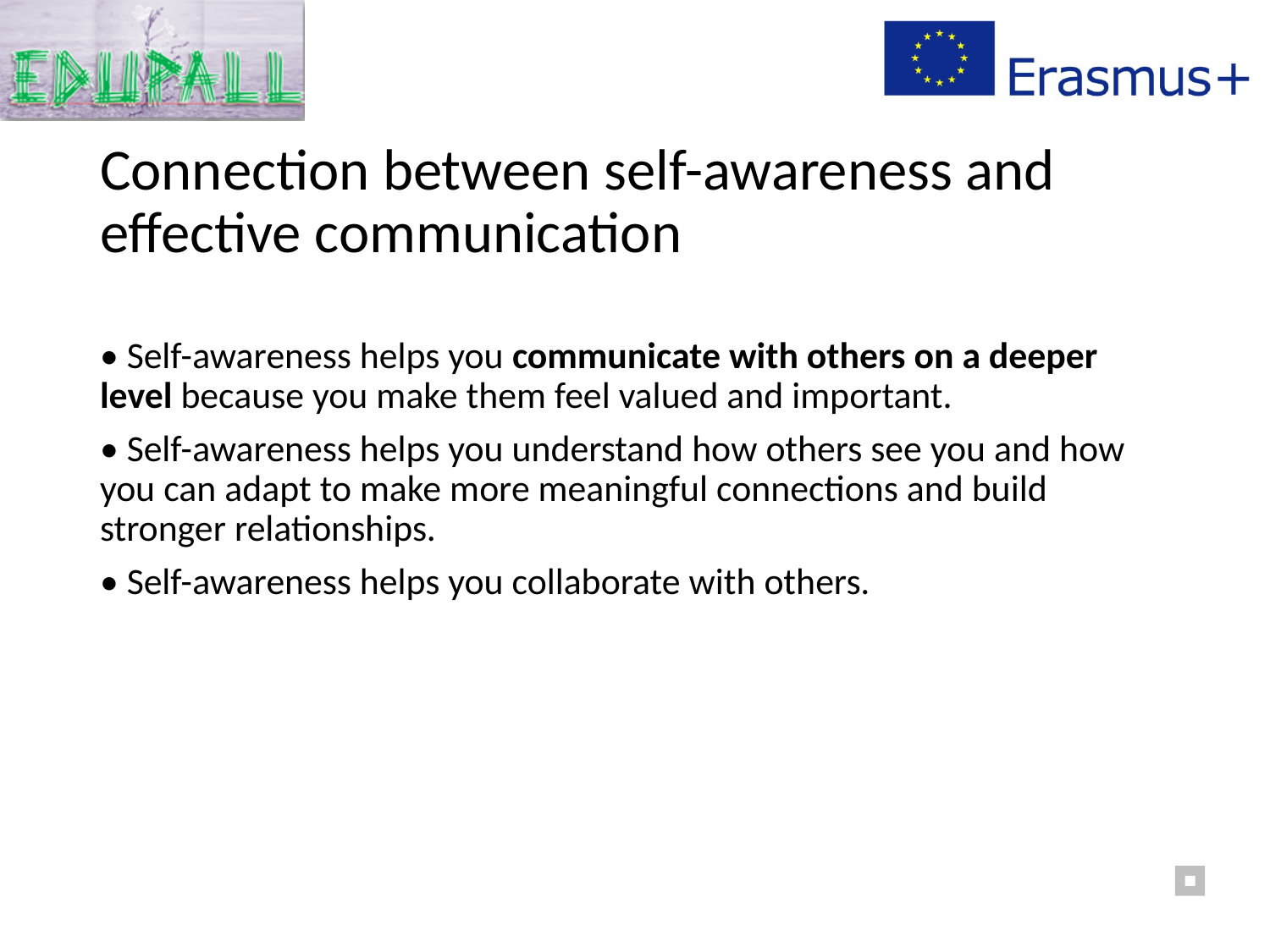

# Connection between self-awareness and effective communication
• Self-awareness helps you communicate with others on a deeper level because you make them feel valued and important.
• Self-awareness helps you understand how others see you and how you can adapt to make more meaningful connections and build stronger relationships.
• Self-awareness helps you collaborate with others.